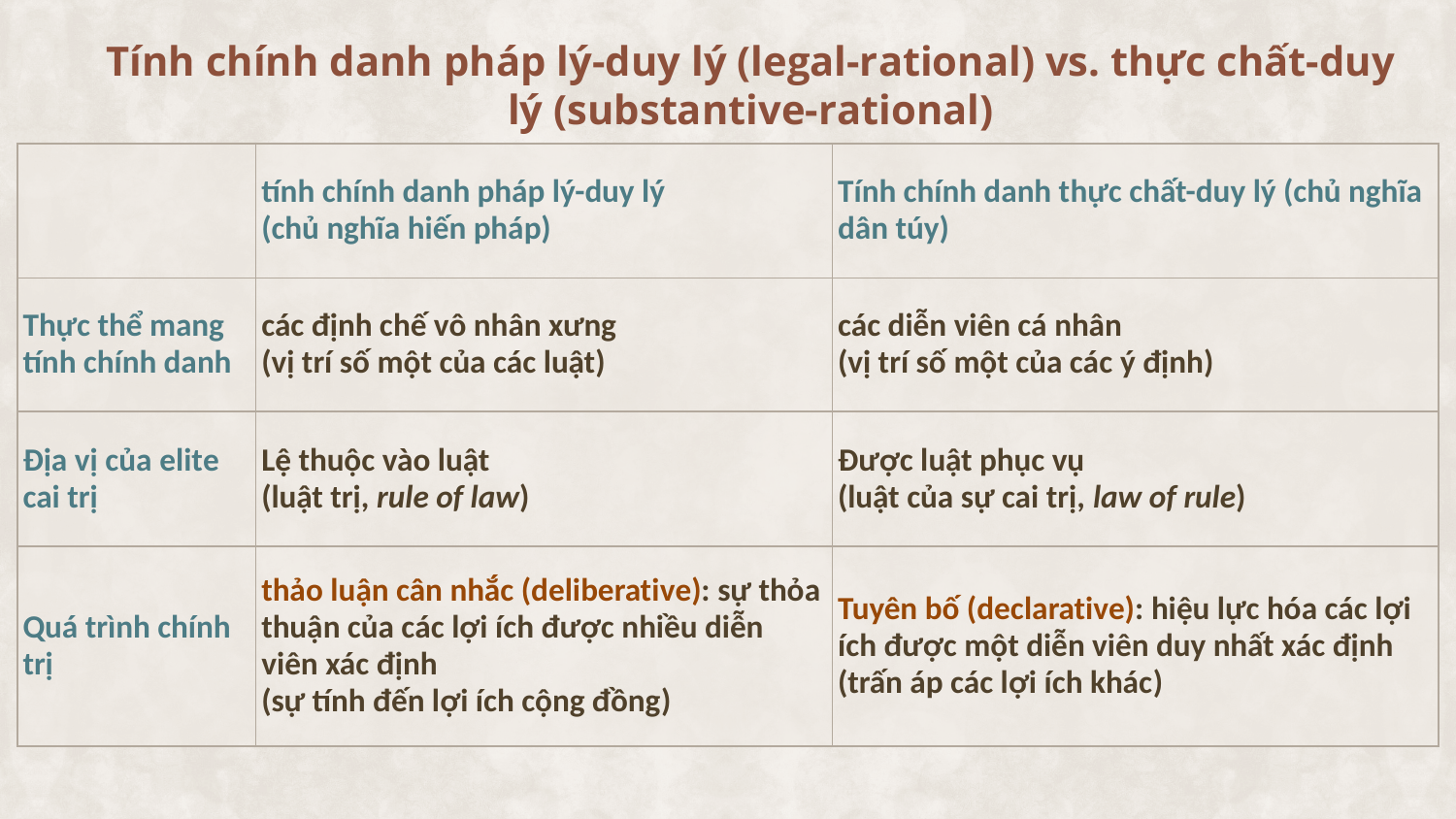

Tính chính danh pháp lý-duy lý (legal-rational) vs. thực chất-duy lý (substantive-rational)
|  | tính chính danh pháp lý-duy lý (chủ nghĩa hiến pháp) | Tính chính danh thực chất-duy lý (chủ nghĩa dân túy) |
| --- | --- | --- |
| Thực thể mang tính chính danh | các định chế vô nhân xưng (vị trí số một của các luật) | các diễn viên cá nhân (vị trí số một của các ý định) |
| Địa vị của elite cai trị | Lệ thuộc vào luật (luật trị, rule of law) | Được luật phục vụ (luật của sự cai trị, law of rule) |
| Quá trình chính trị | thảo luận cân nhắc (deliberative): sự thỏa thuận của các lợi ích được nhiều diễn viên xác định (sự tính đến lợi ích cộng đồng) | Tuyên bố (declarative): hiệu lực hóa các lợi ích được một diễn viên duy nhất xác định (trấn áp các lợi ích khác) |